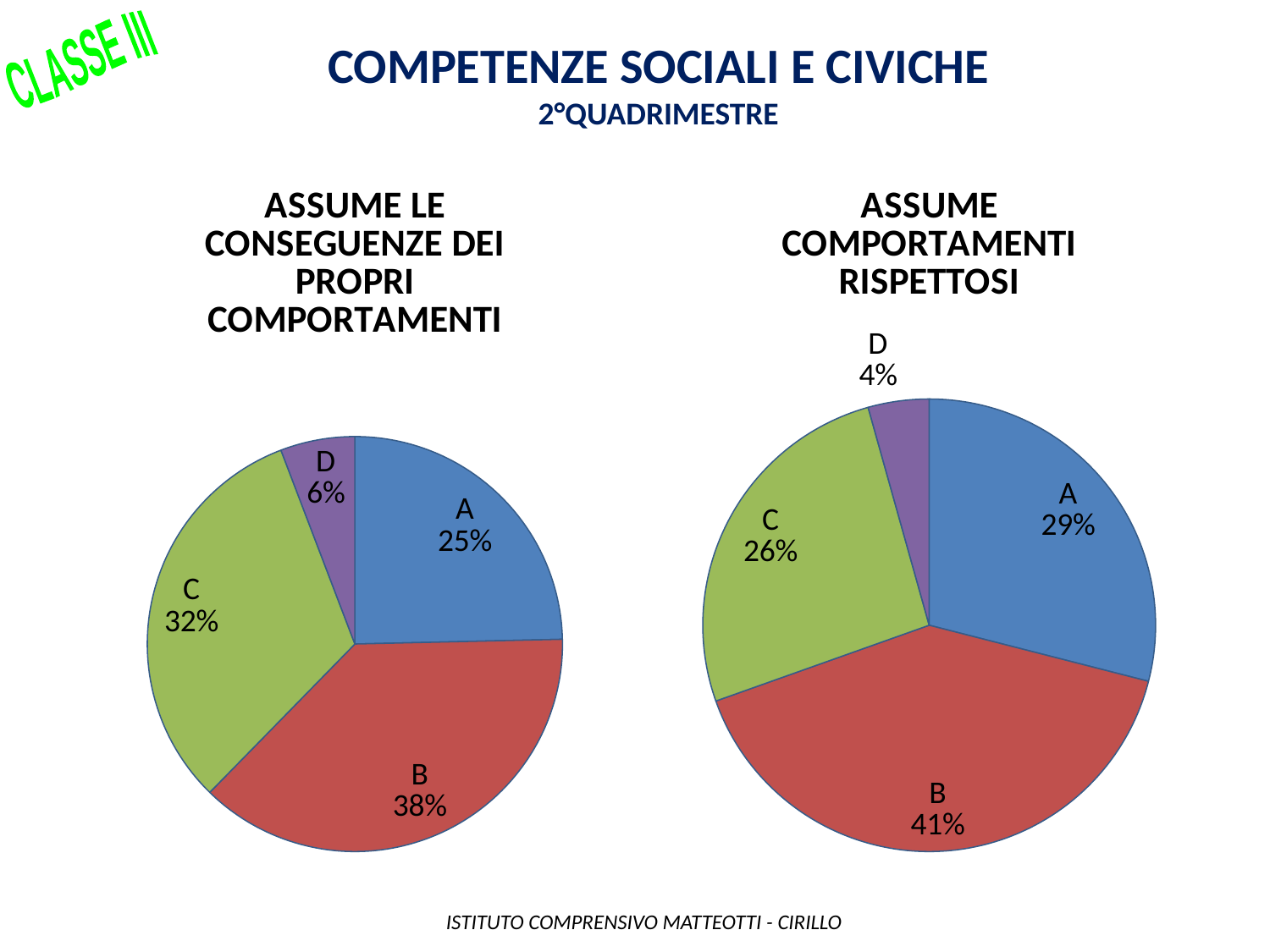

Competenze sociali e civiche
2°QUADRIMESTRE
CLASSE III

### Chart: ASSUME LE CONSEGUENZE DEI PROPRI COMPORTAMENTI

| Category |  |
|---|---|
| A | 17.0 |
| B | 26.0 |
| C | 22.0 |
| D | 4.0 |

### Chart: ASSUME COMPORTAMENTI RISPETTOSI

| Category |  |
|---|---|
| A | 20.0 |
| B | 28.0 |
| C | 18.0 |
| D | 3.0 |
 ISTITUTO COMPRENSIVO MATTEOTTI - CIRILLO